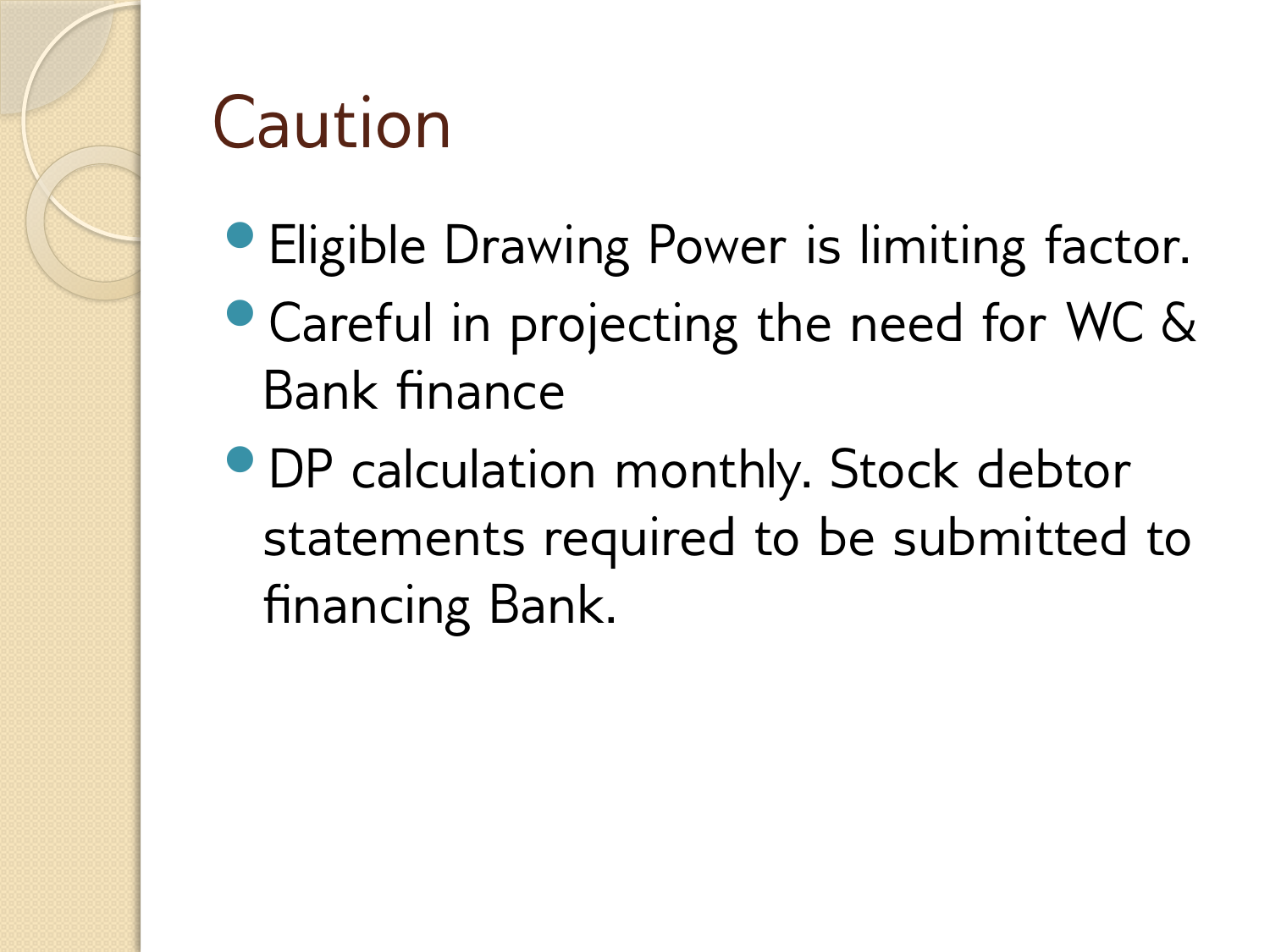

# Caution
Eligible Drawing Power is limiting factor.
Careful in projecting the need for WC & Bank finance
DP calculation monthly. Stock debtor statements required to be submitted to financing Bank.